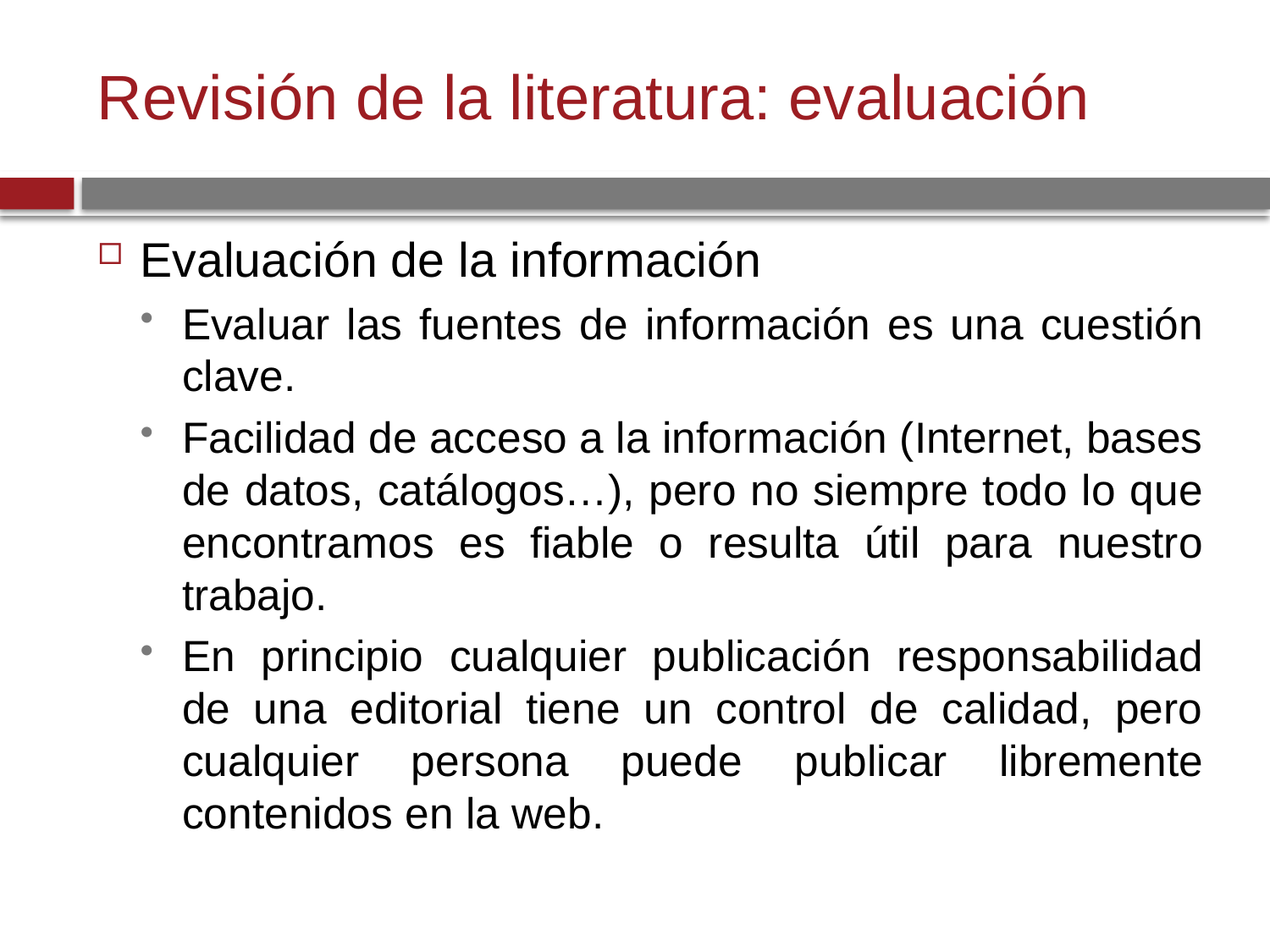

# Revisión de la literatura: evaluación
Evaluación de la información
Evaluar las fuentes de información es una cuestión clave.
Facilidad de acceso a la información (Internet, bases de datos, catálogos…), pero no siempre todo lo que encontramos es fiable o resulta útil para nuestro trabajo.
En principio cualquier publicación responsabilidad de una editorial tiene un control de calidad, pero cualquier persona puede publicar libremente contenidos en la web.